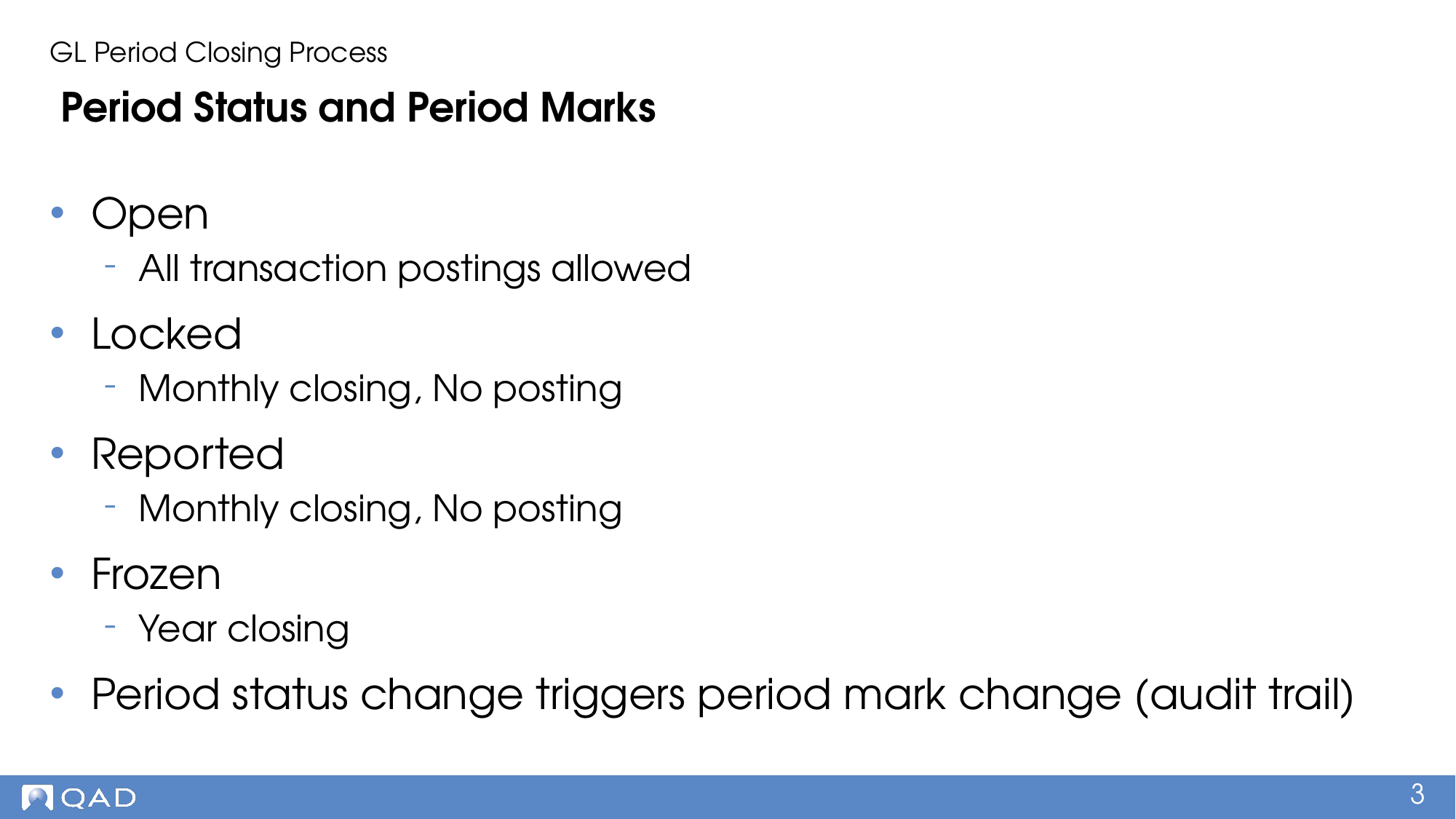

GL Period Closing Process
# Period Status and Period Marks
Open
All transaction postings allowed
Locked
Monthly closing, No posting
Reported
Monthly closing, No posting
Frozen
Year closing
Period status change triggers period mark change (audit trail)

3